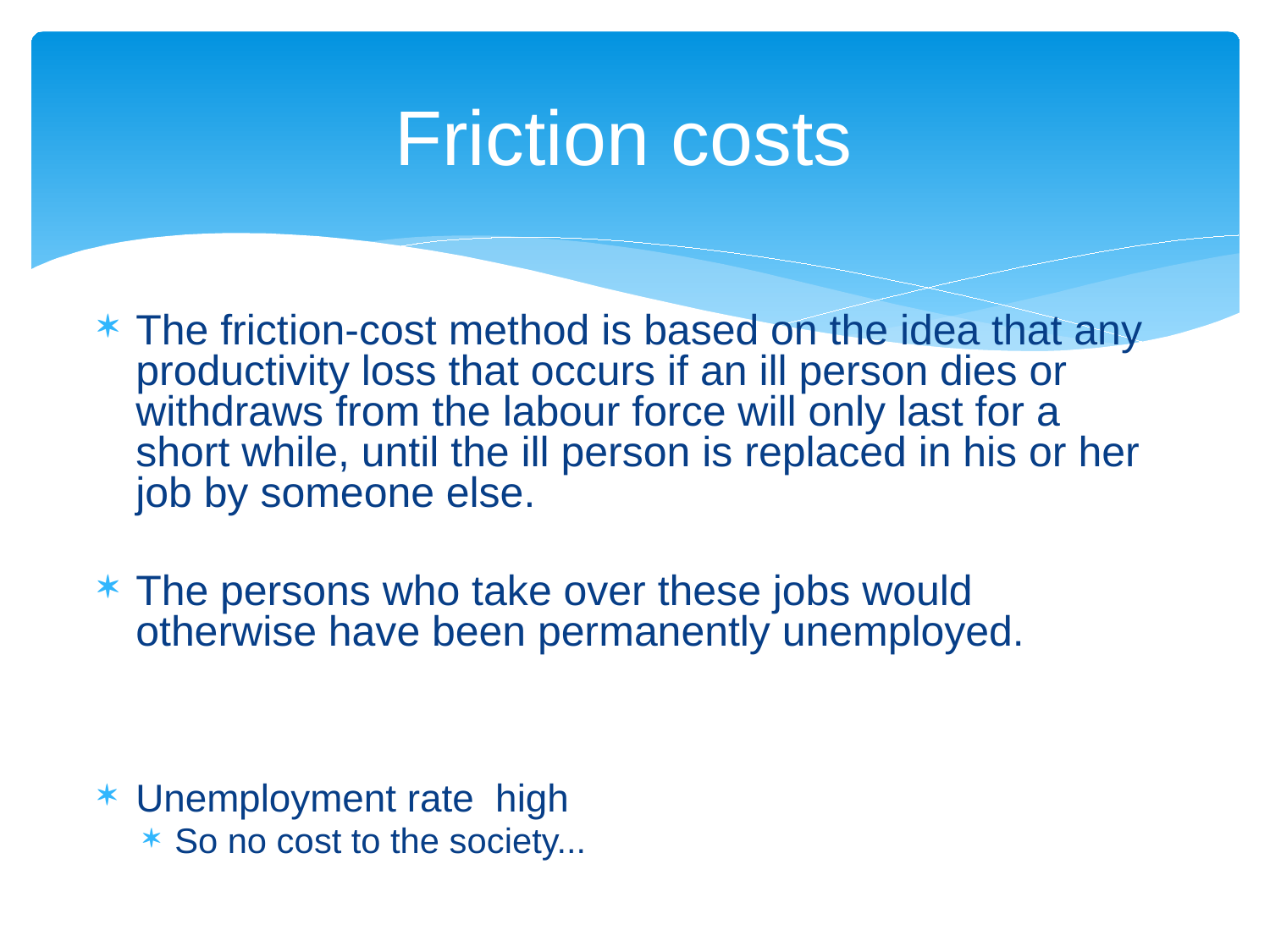

# Friction costs
The friction-cost method is based on the idea that any productivity loss that occurs if an ill person dies or withdraws from the labour force will only last for a short while, until the ill person is replaced in his or her job by someone else.

The persons who take over these jobs would otherwise have been permanently unemployed.

Unemployment rate  high
So no cost to the society...